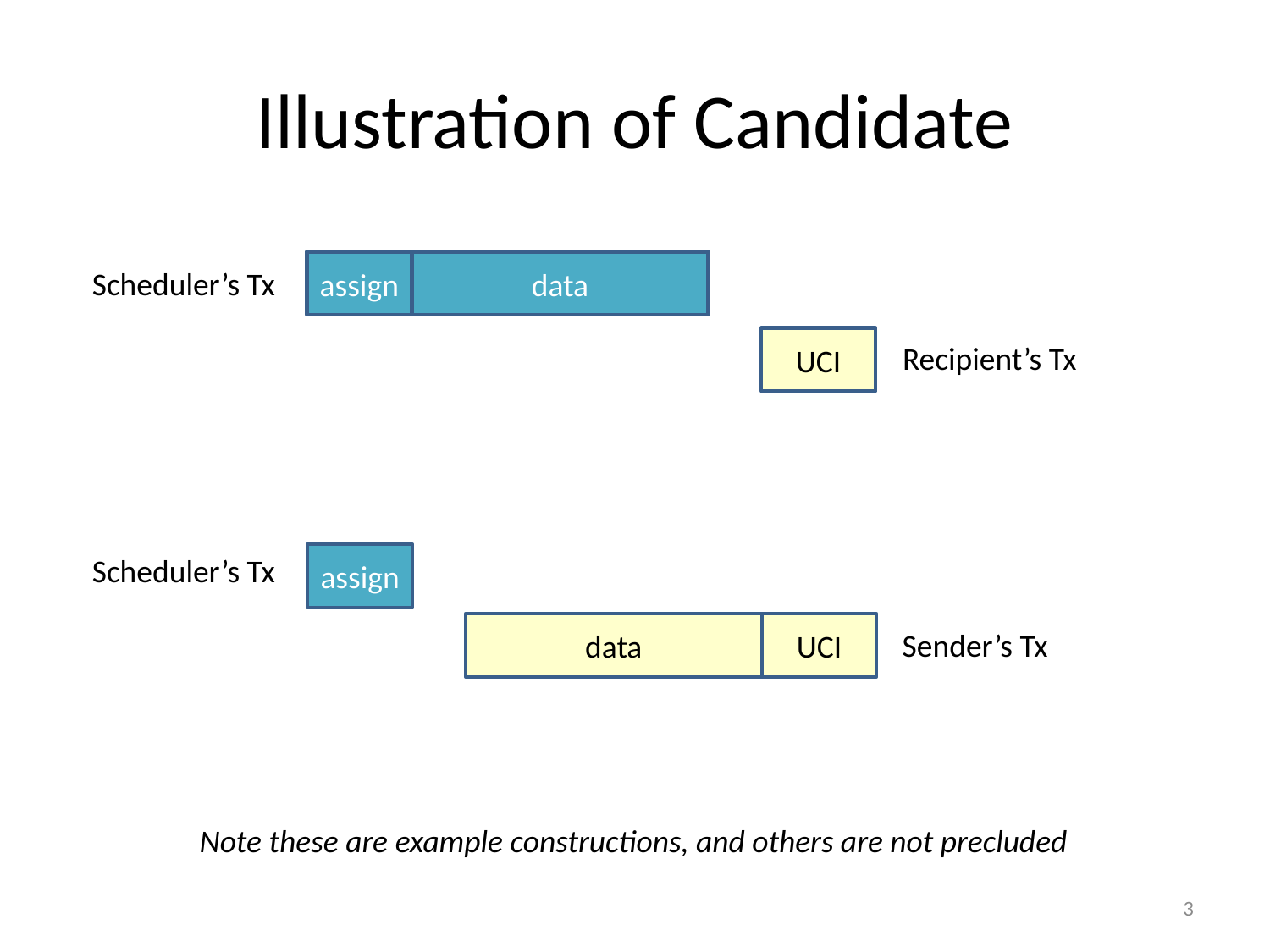

# Illustration of Candidate
assign
data
Scheduler’s Tx
UCI
Recipient’s Tx
Scheduler’s Tx
assign
data
UCI
Sender’s Tx
Note these are example constructions, and others are not precluded
3